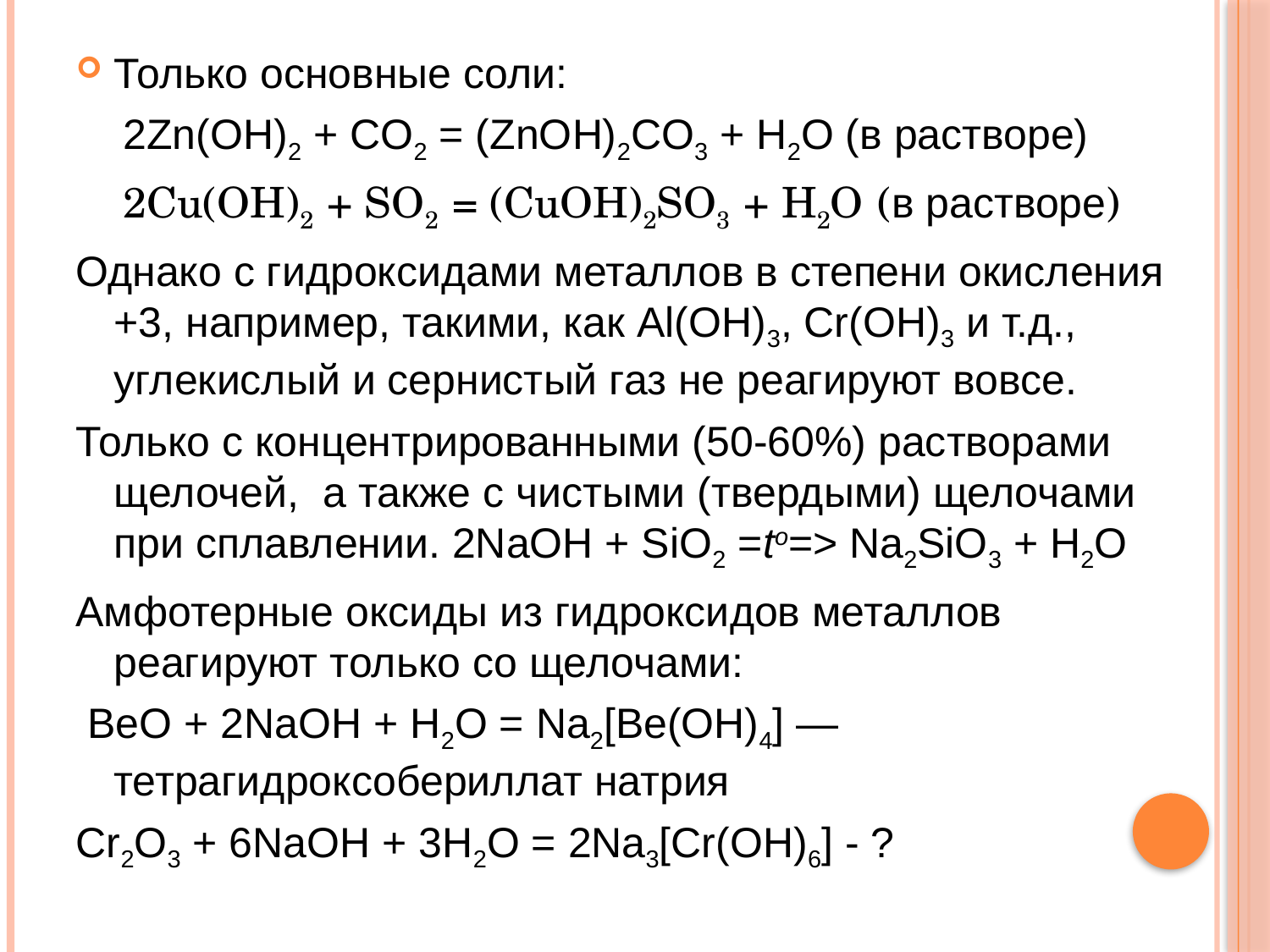

#
Только основные соли:
    2Zn(OH)2 + CO2 = (ZnOH)2CO3 + H2O (в растворе)
    2Cu(OH)2 + SO2 = (CuOH)2SO3 + H2O (в растворе)
Однако с гидроксидами металлов в степени окисления +3, например, такими, как Al(OH)3, Cr(OH)3 и т.д., углекислый и сернистый газ не реагируют вовсе.
Только с концентрированными (50-60%) растворами щелочей,  а также с чистыми (твердыми) щелочами при сплавлении. 2NaOH + SiO2 =to=> Na2SiO3 + H2O
Амфотерные оксиды из гидроксидов металлов реагируют только со щелочами:
 BeO + 2NaOH + H2O = Na2[Be(OH)4] — тетрагидроксобериллат натрия
Cr2O3 + 6NaOH + 3H2O = 2Na3[Cr(OH)6] - ?